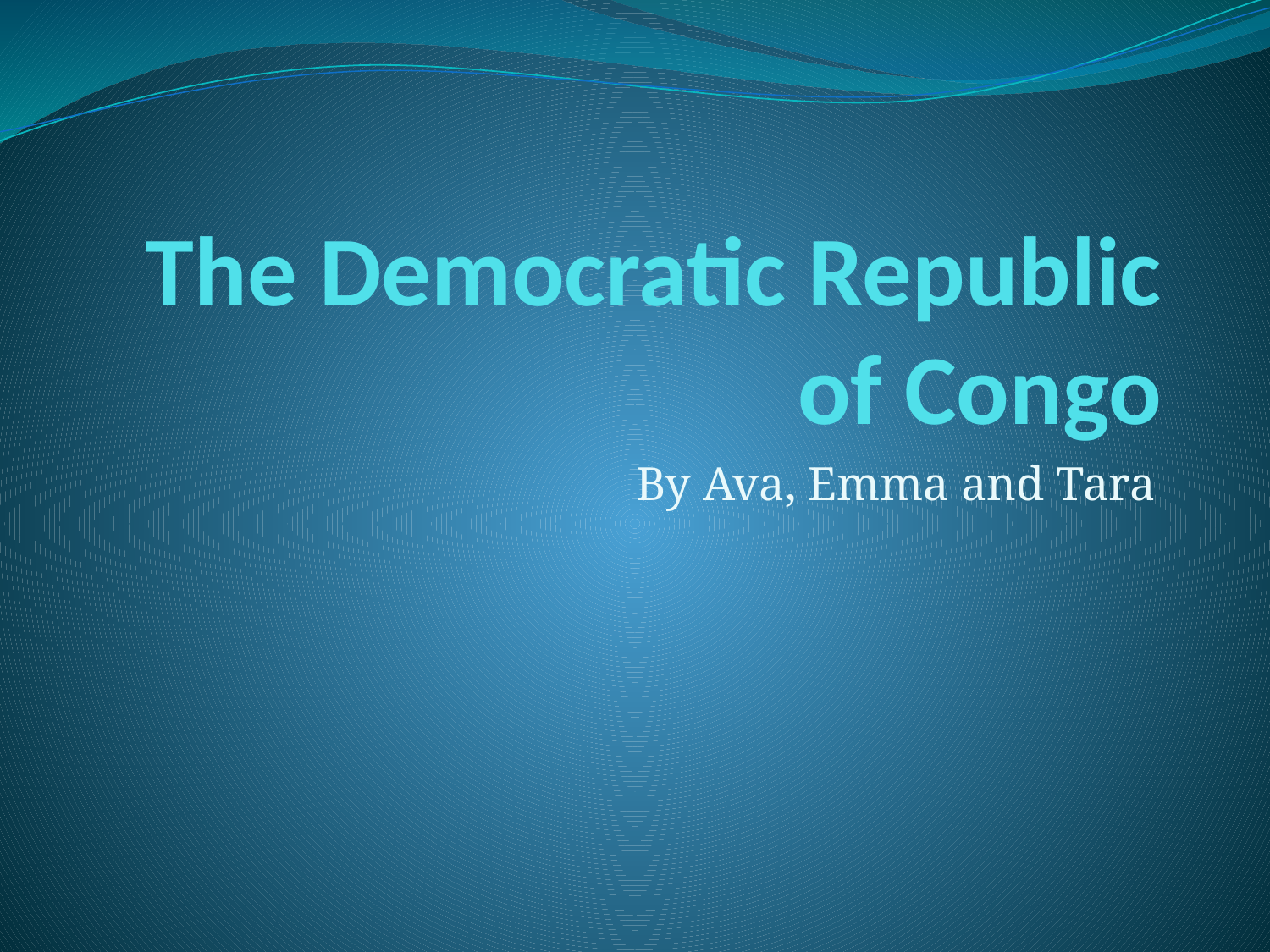

# The Democratic Republic of Congo
By Ava, Emma and Tara